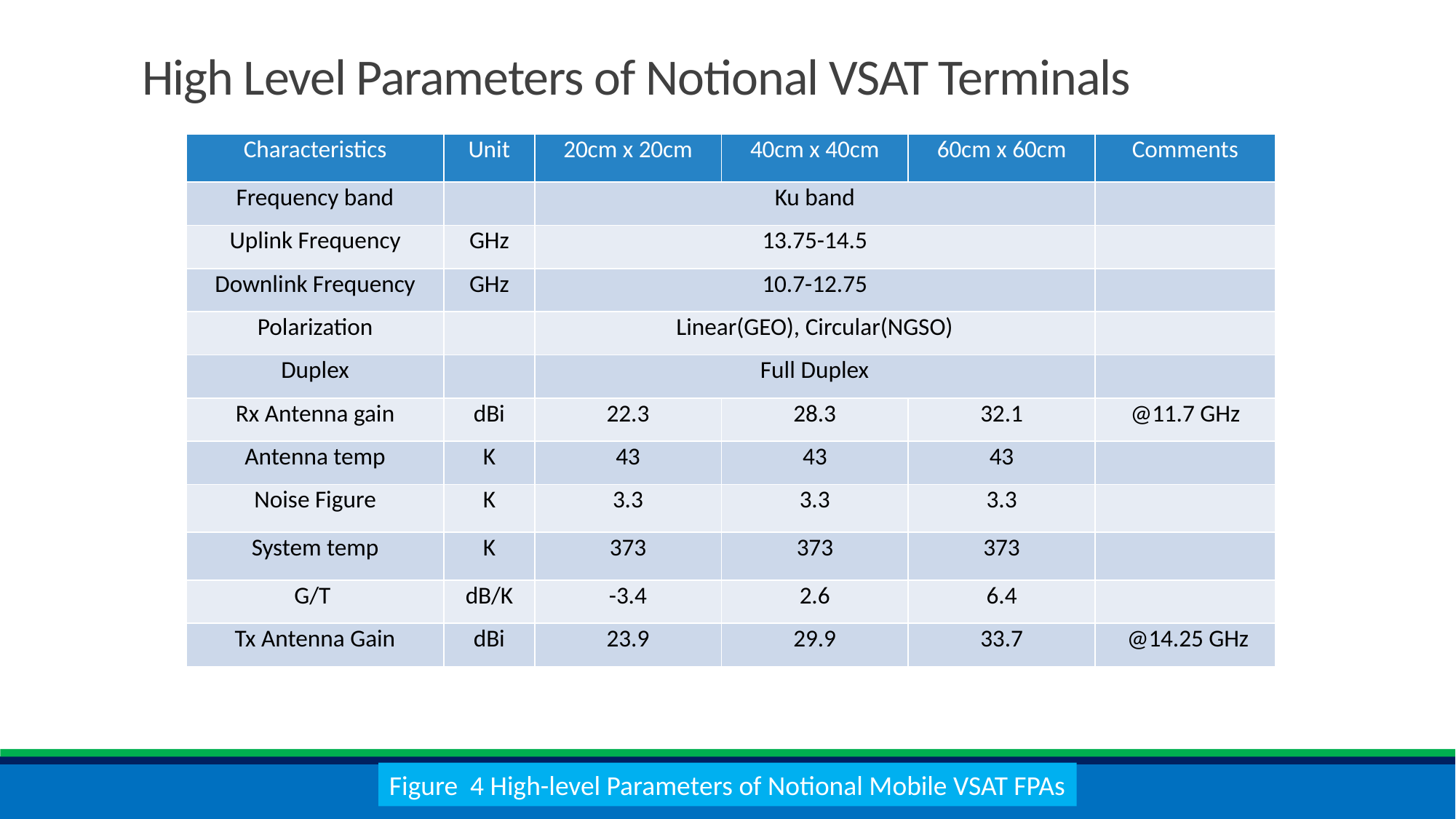

# High Level Parameters of Notional VSAT Terminals
| Characteristics | Unit | 20cm x 20cm | 40cm x 40cm | 60cm x 60cm | Comments |
| --- | --- | --- | --- | --- | --- |
| Frequency band |  | Ku band |  |  |  |
| Uplink Frequency | GHz | 13.75-14.5 |  |  |  |
| Downlink Frequency | GHz | 10.7-12.75 |  |  |  |
| Polarization |  | Linear(GEO), Circular(NGSO) |  |  |  |
| Duplex |  | Full Duplex |  |  |  |
| Rx Antenna gain | dBi | 22.3 | 28.3 | 32.1 | @11.7 GHz |
| Antenna temp | K | 43 | 43 | 43 |  |
| Noise Figure | K | 3.3 | 3.3 | 3.3 |  |
| System temp | K | 373 | 373 | 373 |  |
| G/T | dB/K | -3.4 | 2.6 | 6.4 |  |
| Tx Antenna Gain | dBi | 23.9 | 29.9 | 33.7 | @14.25 GHz |
Figure  4 High-level Parameters of Notional Mobile VSAT FPAs